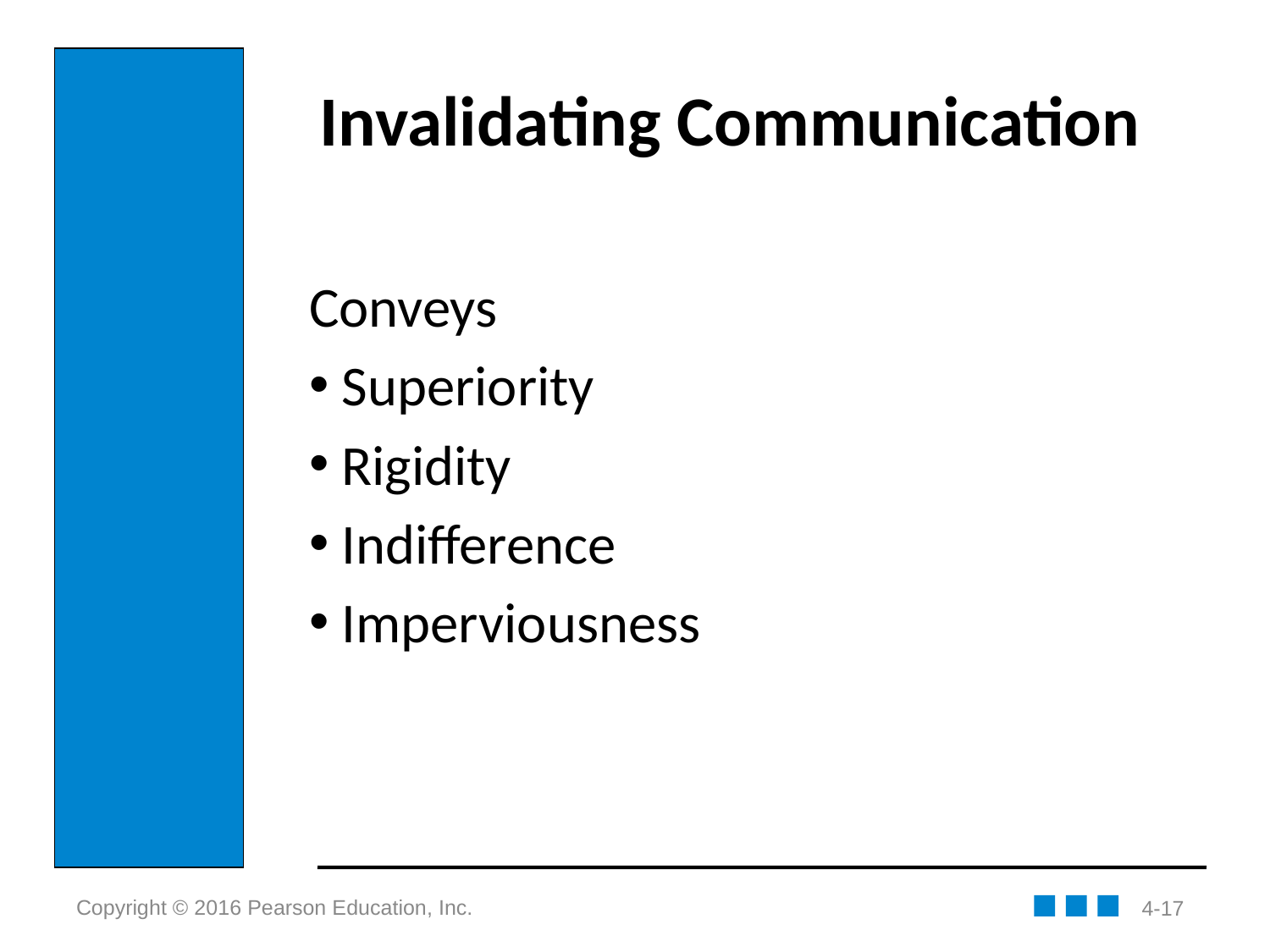

# Invalidating Communication

Conveys
Superiority
Rigidity
Indifference
Imperviousness

4-17
Copyright © 2016 Pearson Education, Inc.